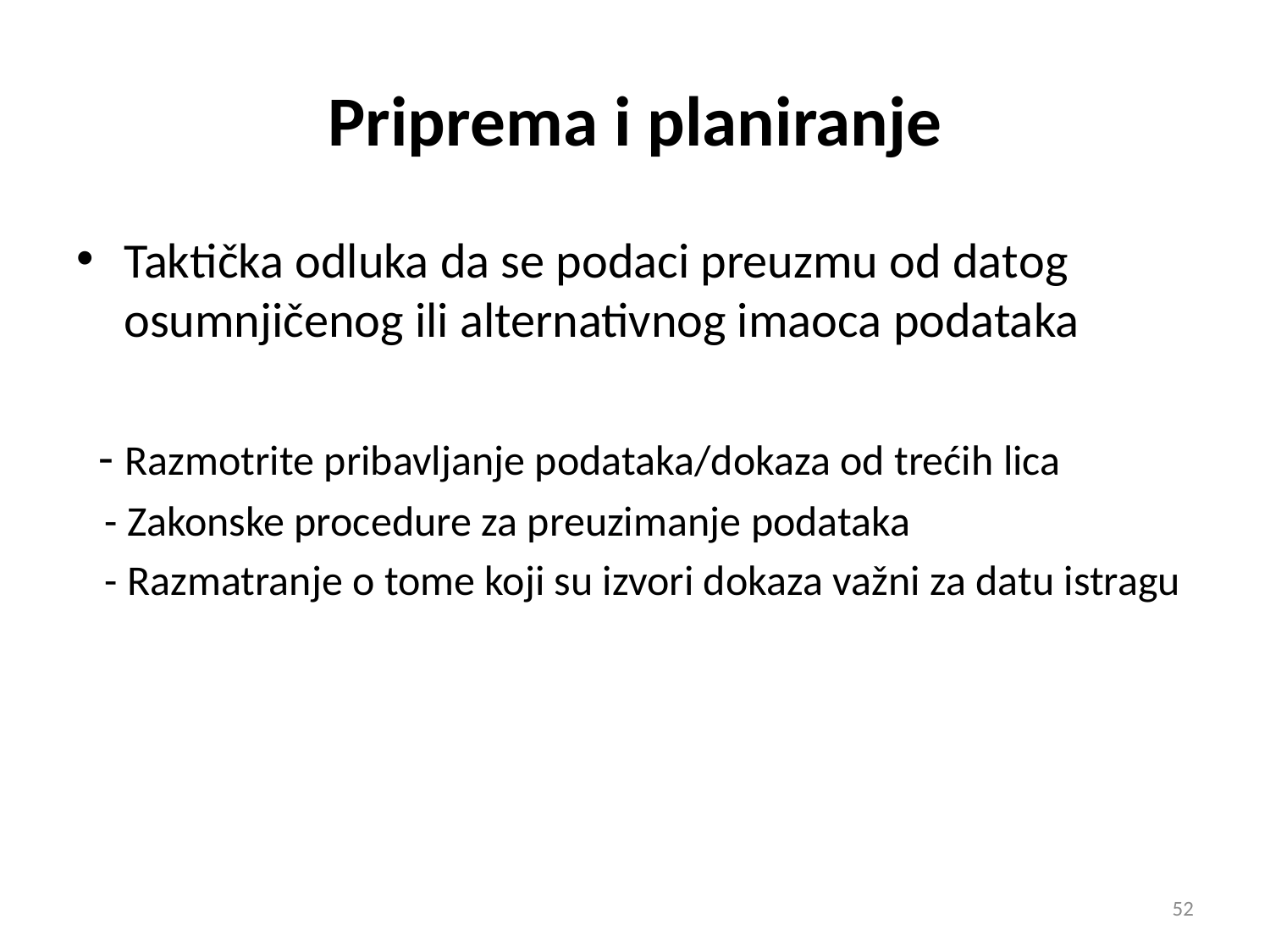

# Priprema i planiranje
Taktička odluka da se podaci preuzmu od datog osumnjičenog ili alternativnog imaoca podataka

  - Razmotrite pribavljanje podataka/dokaza od trećih lica
   - Zakonske procedure za preuzimanje podataka
   - Razmatranje o tome koji su izvori dokaza važni za datu istragu

52